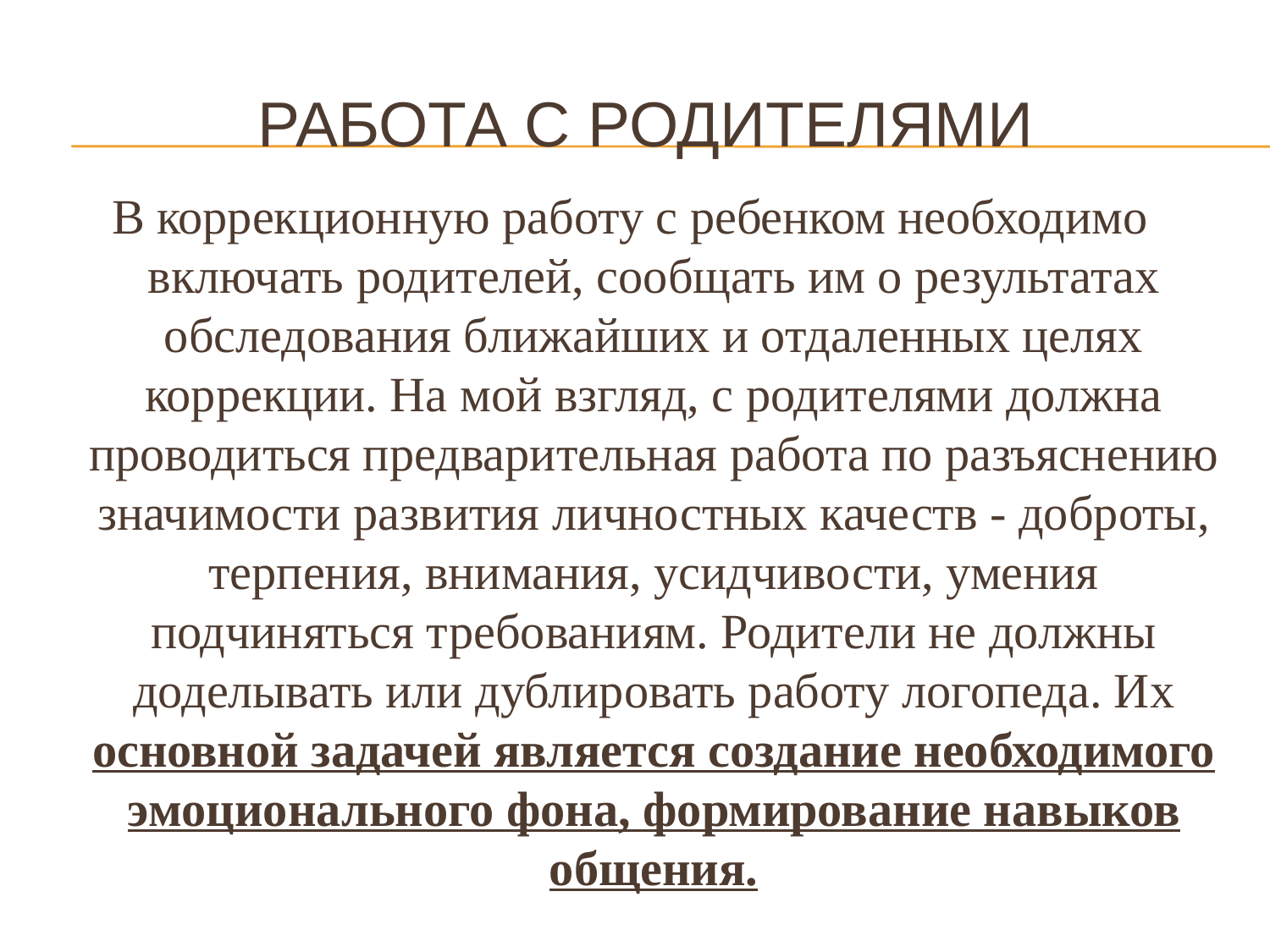

# Работа с родителями
В коррекционную работу с ребенком необходимо включать родителей, сообщать им о результатах обследования ближайших и отдаленных целях коррекции. На мой взгляд, с родителями должна проводиться предварительная работа по разъяснению значимости развития личностных качеств - доброты, терпения, внимания, усидчивости, умения подчиняться требованиям. Родители не должны доделывать или дублировать работу логопеда. Их основной задачей является создание необходимого эмоционального фона, формирование навыков общения.